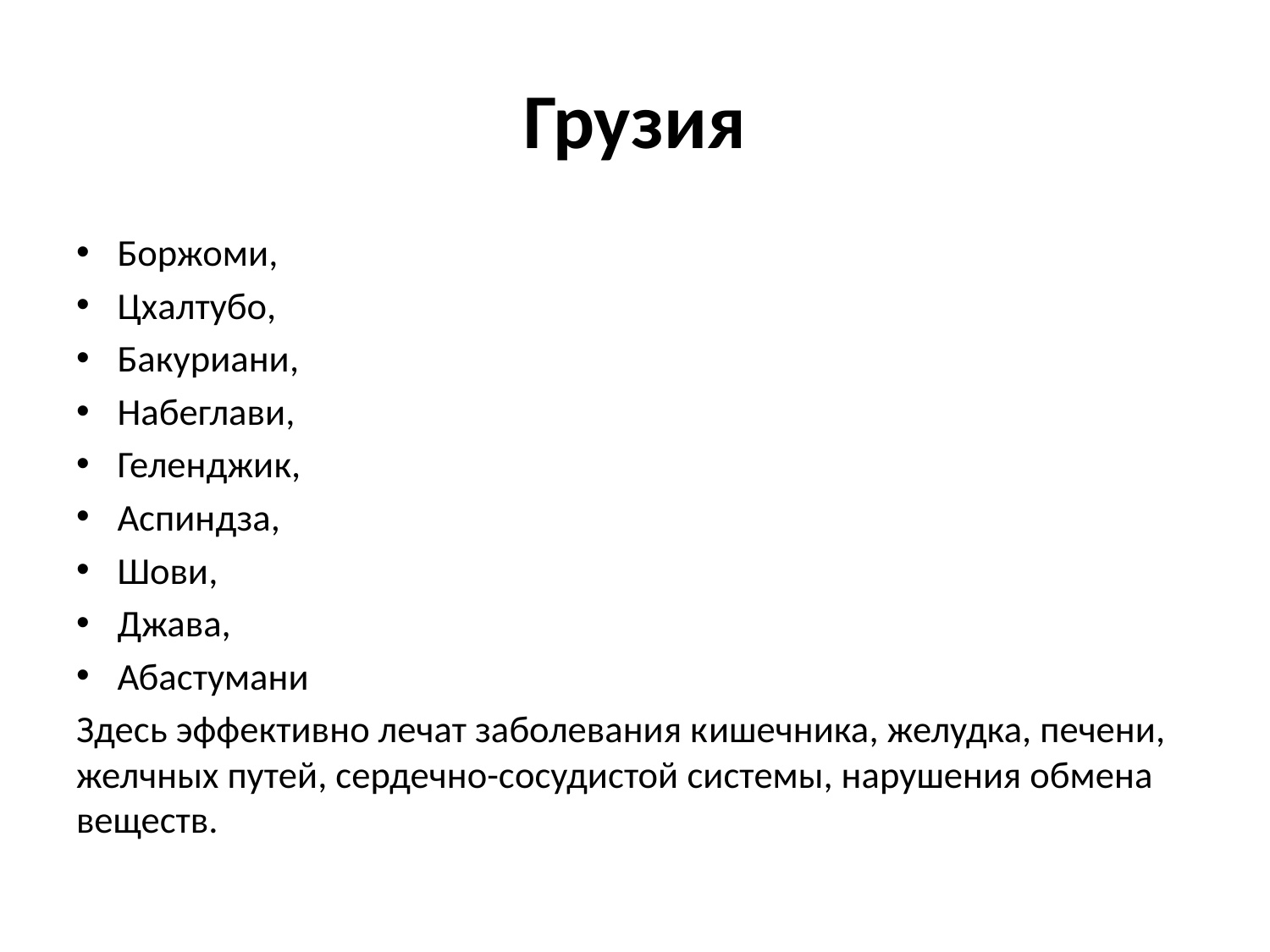

# Грузия
Боржоми,
Цхалтубо,
Бакуриани,
Набеглави,
Геленджик,
Аспиндза,
Шови,
Джава,
Абастумани
Здесь эффективно лечат заболевания кишечника, желудка, печени, желчных путей, сердечно-сосудистой системы, нарушения обмена веществ.